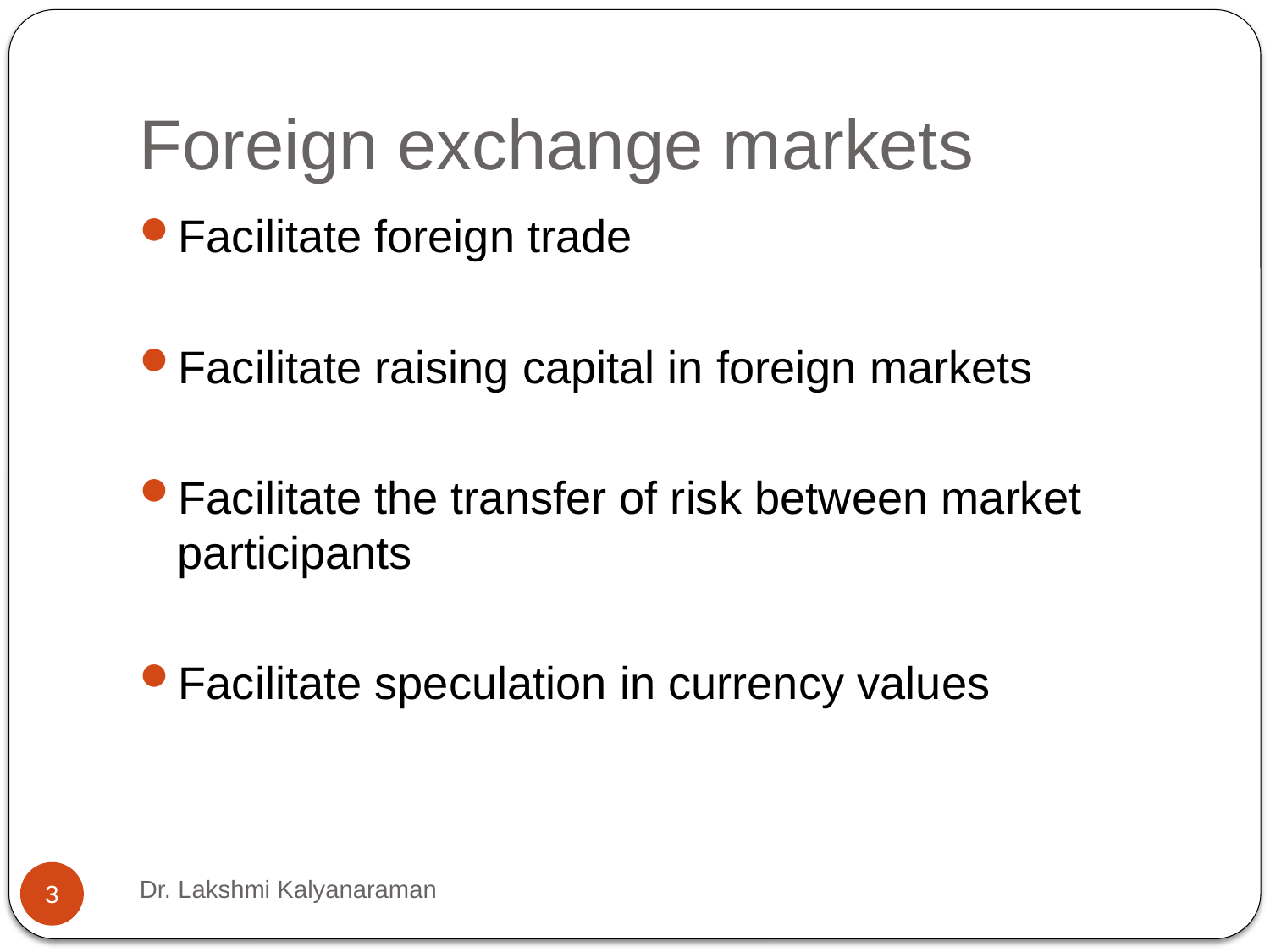

# Foreign exchange markets
Facilitate foreign trade

Facilitate raising capital in foreign markets

Facilitate the transfer of risk between market participants

Facilitate speculation in currency values

Dr. Lakshmi Kalyanaraman
3